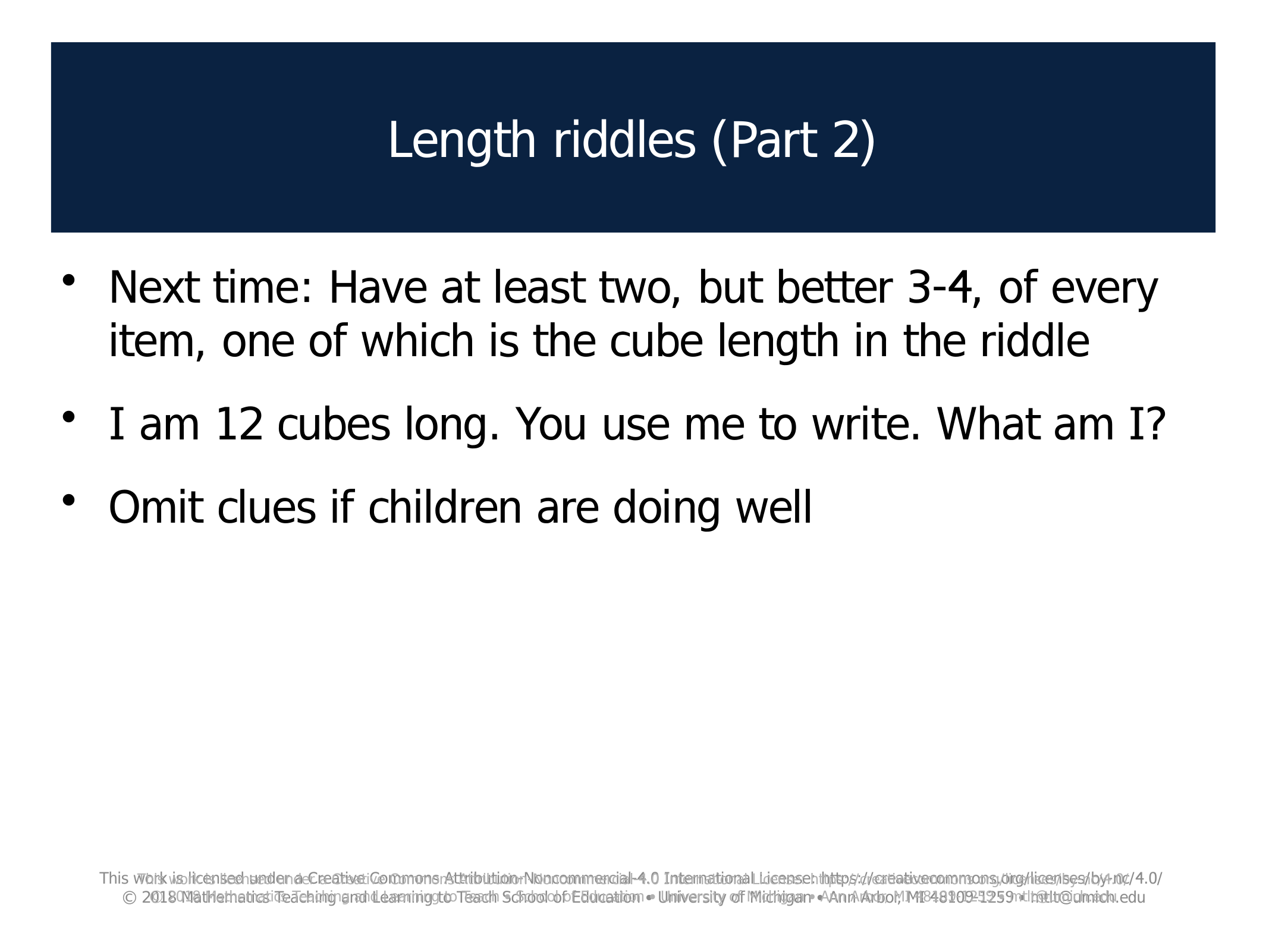

# Length riddles (Part 2)
Next time: Have at least two, but better 3-4, of every item, one of which is the cube length in the riddle
I am 12 cubes long. You use me to write. What am I?
Omit clues if children are doing well
This work is licensed under a Creative Commons Attribution-Noncommercial-4.0 International License: https://creativecommons.org/licenses/by-nc/4.0/
© 2018 Mathematics Teaching and Learning to Teach School of Education • University of Michigan • Ann Arbor, MI 48109-1259 • mtlt@umich.edu
This work is licensed under a Creative Commons Attribution-Noncommercial-4.0 International License: https://creativecommons.org/licenses/by-nc/4.0/
© 2018 Mathematics Teaching and Learning to Teach • School of Education • University of Michigan • Ann Arbor, MI 48109-1259 • mtlt@umich.edu